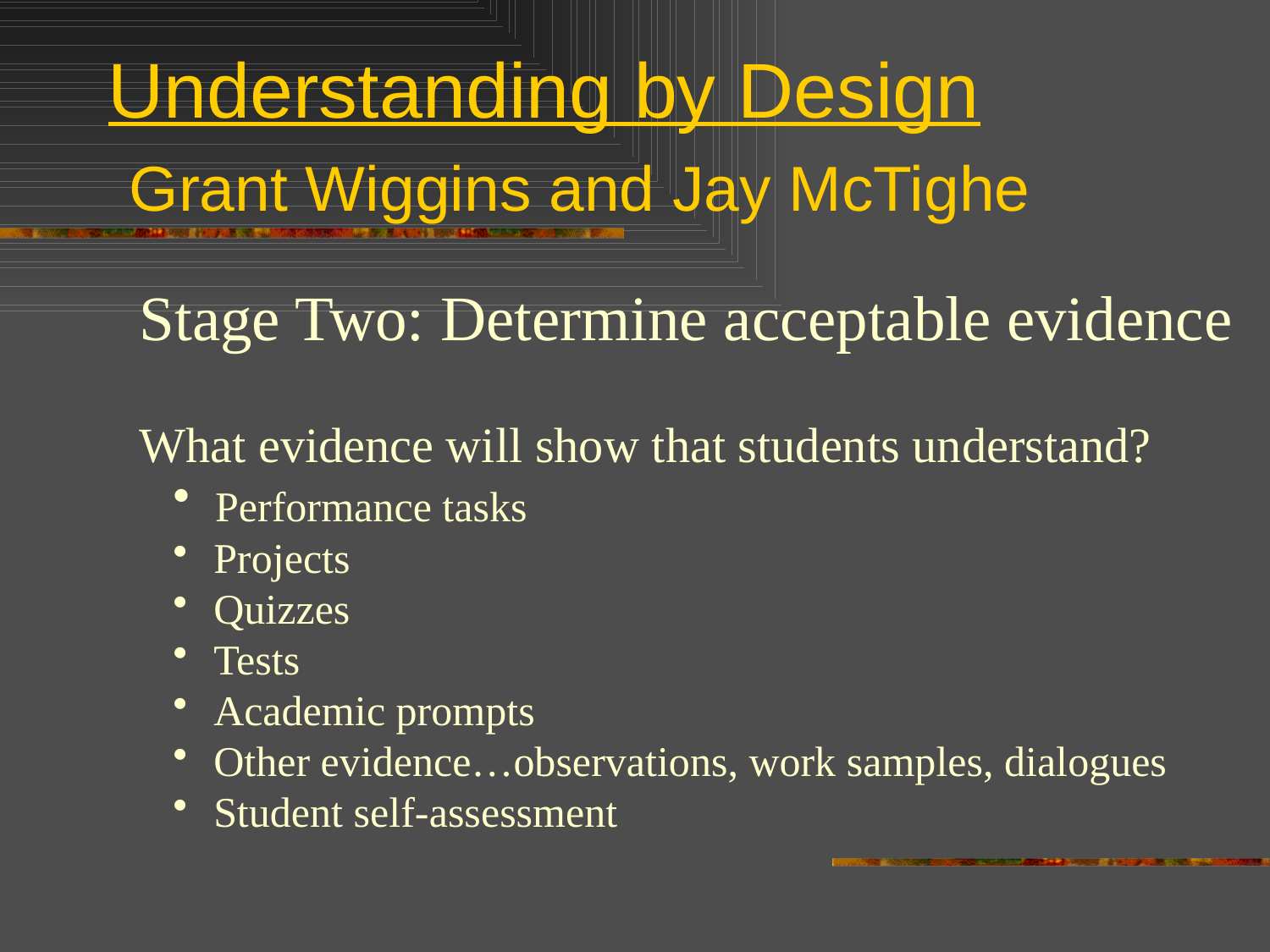

# Understanding by Design Grant Wiggins and Jay McTighe

Stage Two: Determine acceptable evidence

What evidence will show that students understand?
 Performance tasks
 Projects
 Quizzes
 Tests
 Academic prompts
 Other evidence…observations, work samples, dialogues
 Student self-assessment